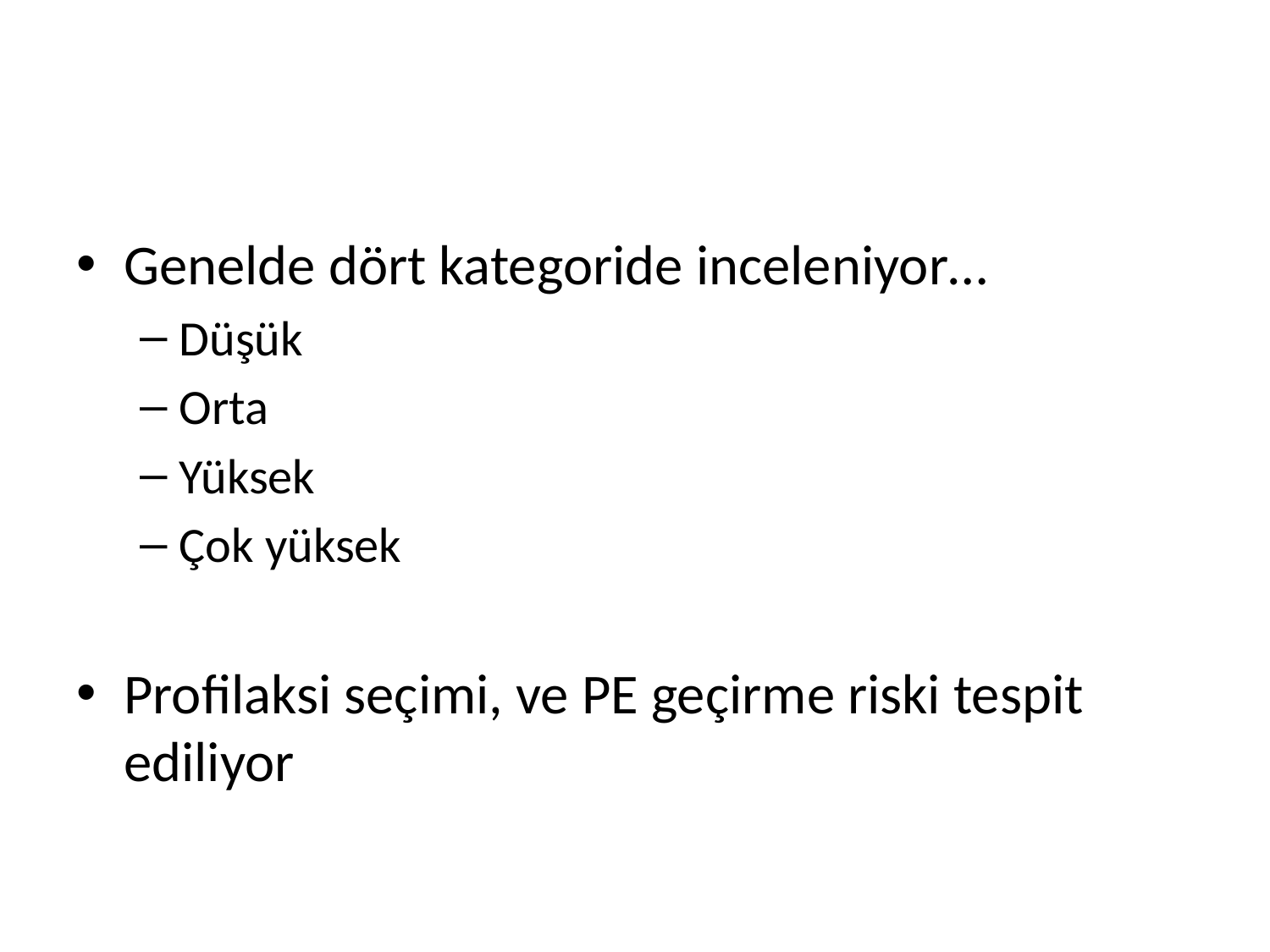

#
Genelde dört kategoride inceleniyor…
Düşük
Orta
Yüksek
Çok yüksek

Profilaksi seçimi, ve PE geçirme riski tespit ediliyor